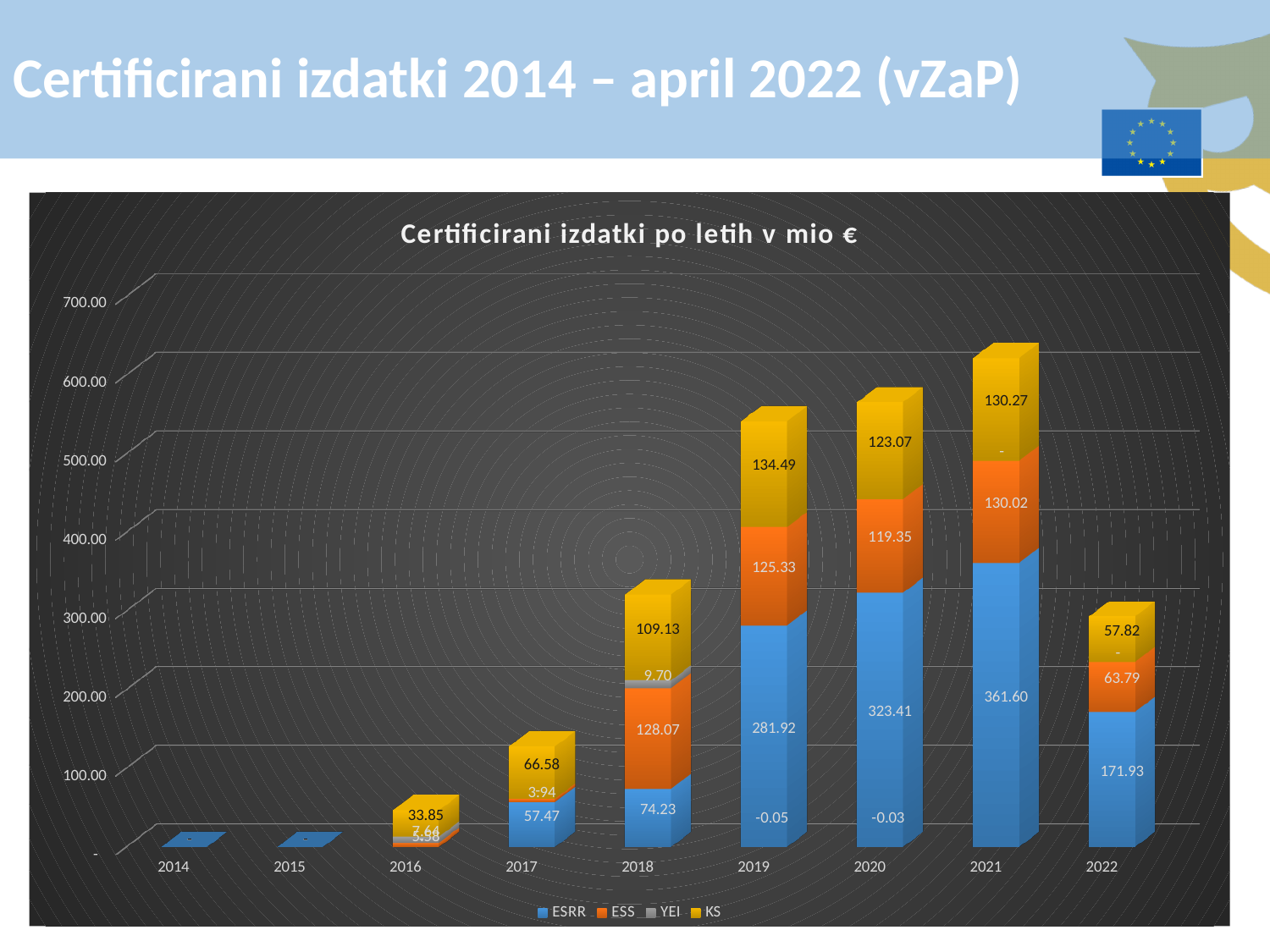

Certificirani izdatki 2014 – april 2022 (vZaP)

[unsupported chart]